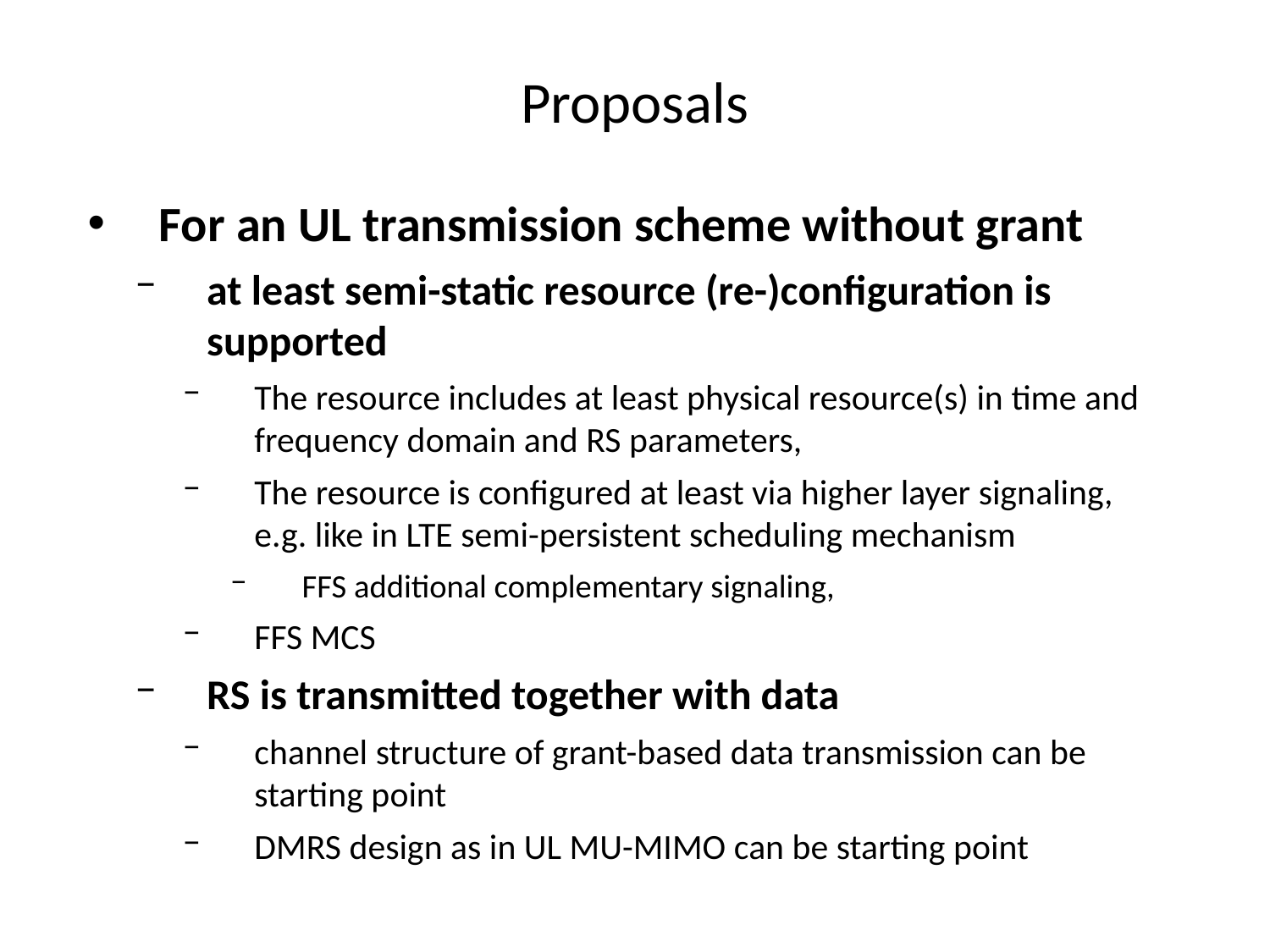

# Proposals
For an UL transmission scheme without grant
at least semi-static resource (re-)configuration is supported
The resource includes at least physical resource(s) in time and frequency domain and RS parameters,
The resource is configured at least via higher layer signaling, e.g. like in LTE semi-persistent scheduling mechanism
FFS additional complementary signaling,
FFS MCS
RS is transmitted together with data
channel structure of grant-based data transmission can be starting point
DMRS design as in UL MU-MIMO can be starting point